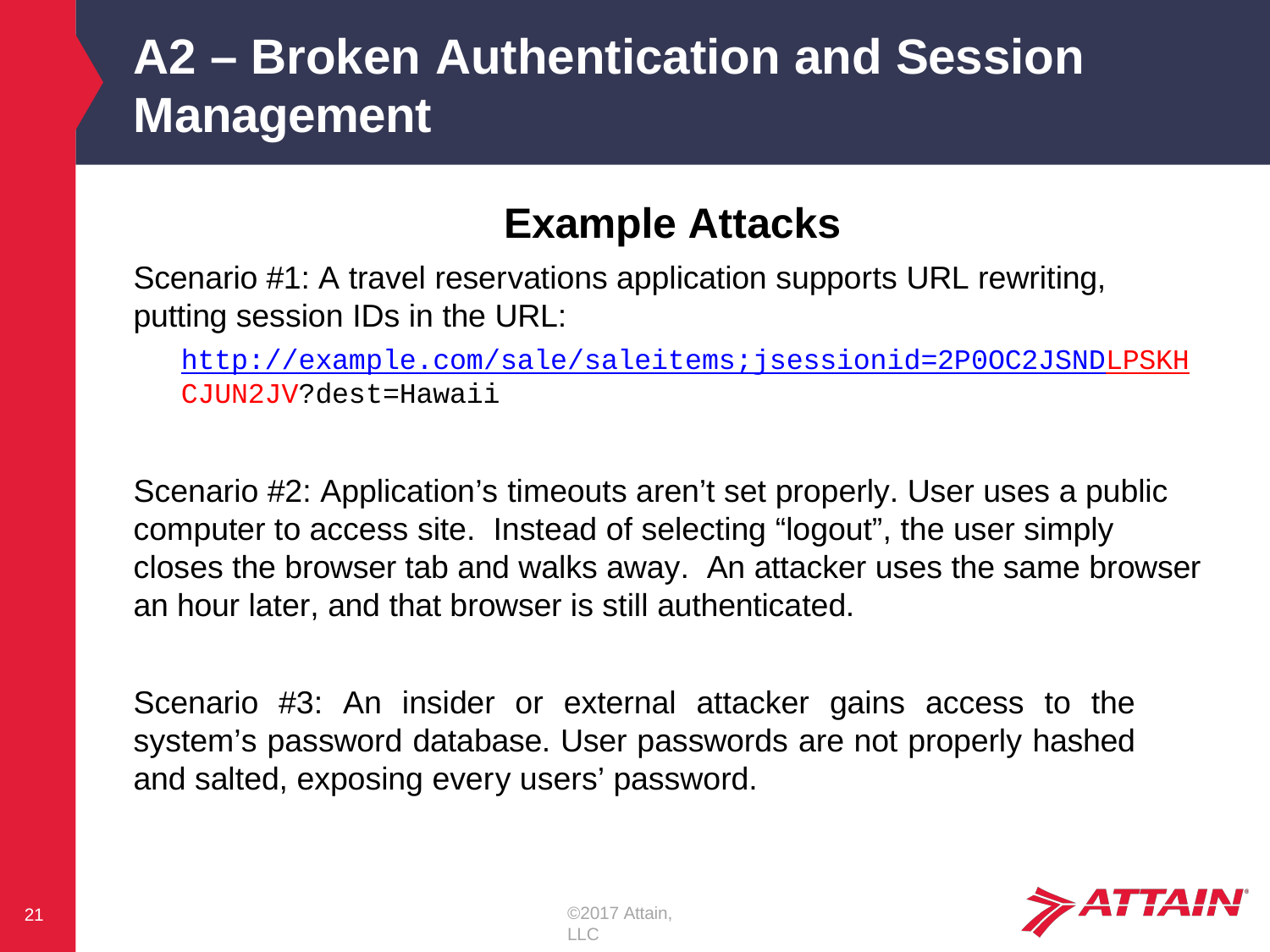

# A2 – Broken Authentication and Session
Management
Example Attacks

Scenario #1: A travel reservations application supports URL rewriting, putting session IDs in the URL:
http://example.com/sale/saleitems;jsessionid=2P0OC2JSNDLPSKH CJUN2JV?dest=Hawaii

Scenario #2: Application’s timeouts aren’t set properly. User uses a public computer to access site.  Instead of selecting “logout”, the user simply closes the browser tab and walks away.  An attacker uses the same browser an hour later, and that browser is still authenticated.

Scenario #3: An insider or external attacker gains access to the system’s password database. User passwords are not properly hashed and salted, exposing every users’ password.
©2017 Attain, LLC
21